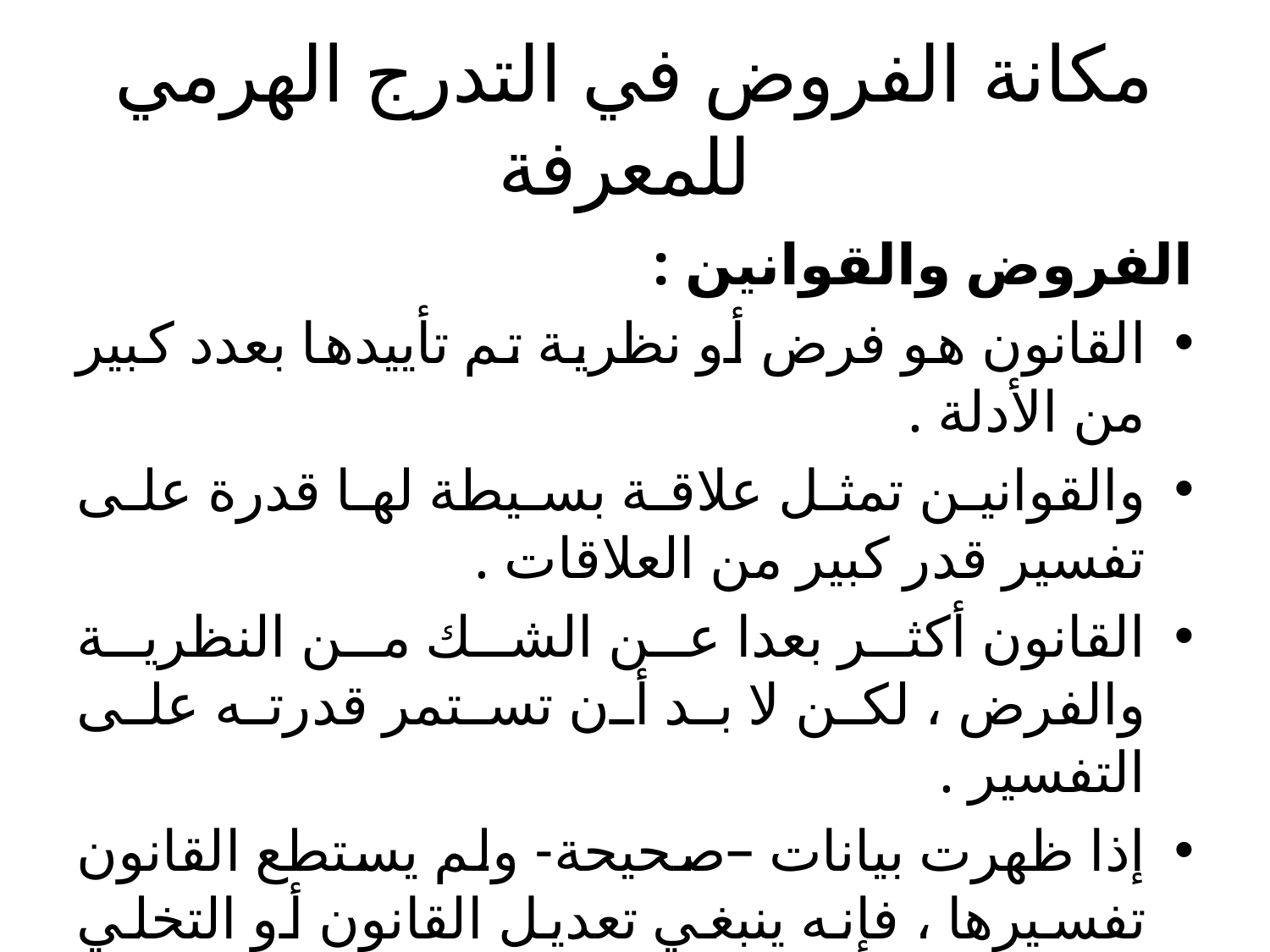

# مكانة الفروض في التدرج الهرمي للمعرفة
الفروض والقوانين :
القانون هو فرض أو نظرية تم تأييدها بعدد كبير من الأدلة .
والقوانين تمثل علاقة بسيطة لها قدرة على تفسير قدر كبير من العلاقات .
القانون أكثر بعدا عن الشك من النظرية والفرض ، لكن لا بد أن تستمر قدرته على التفسير .
إذا ظهرت بيانات –صحيحة- ولم يستطع القانون تفسيرها ، فإنه ينبغي تعديل القانون أو التخلي عنه .